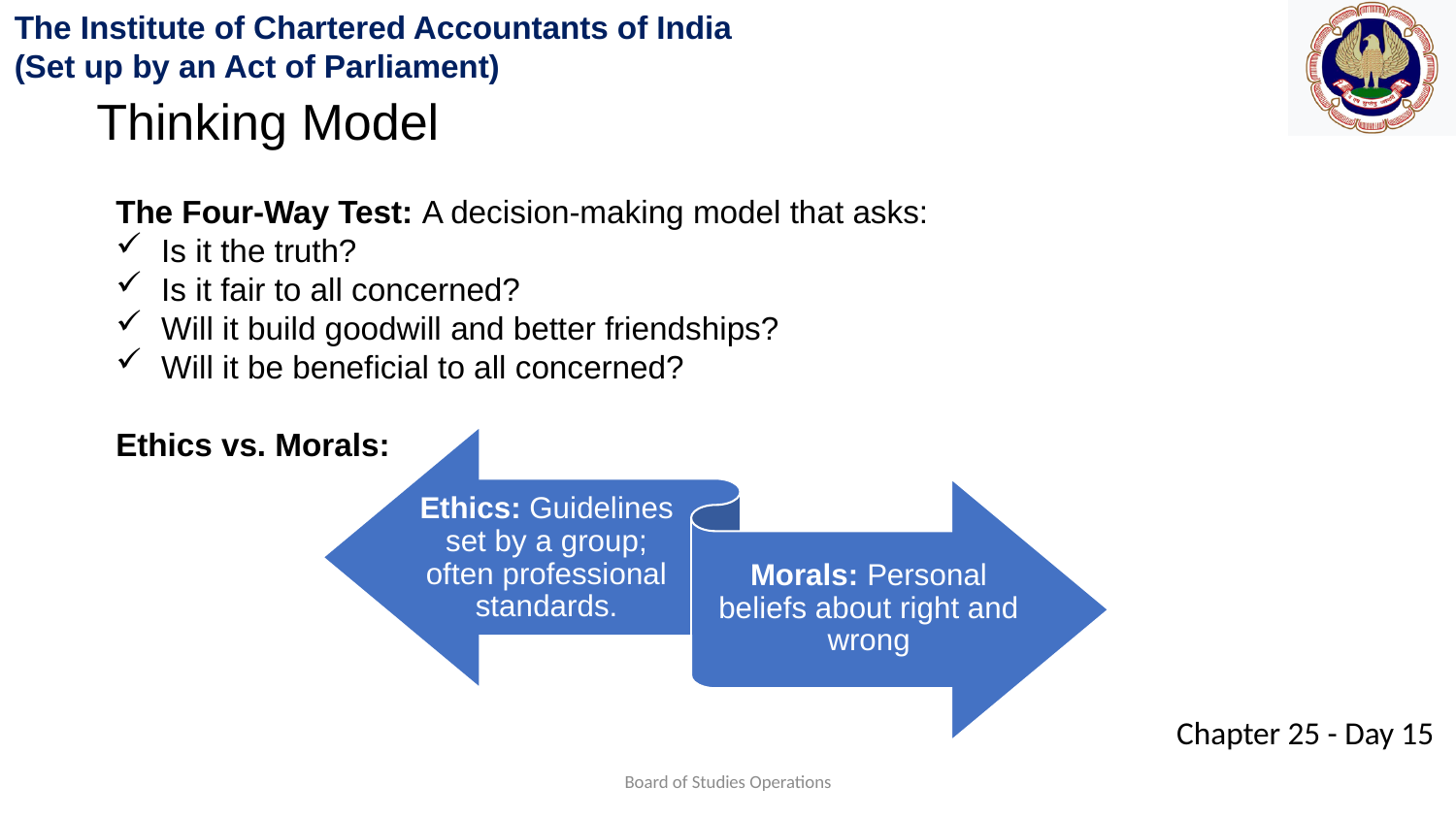

Thinking Model

The Four-Way Test: A decision-making model that asks:
Is it the truth?
Is it fair to all concerned?
Will it build goodwill and better friendships?
Will it be beneficial to all concerned?

Ethics vs. Morals:

Ethics: Guidelines set by a group; often professional standards.
Morals: Personal beliefs about right and wrong
Board of Studies Operations